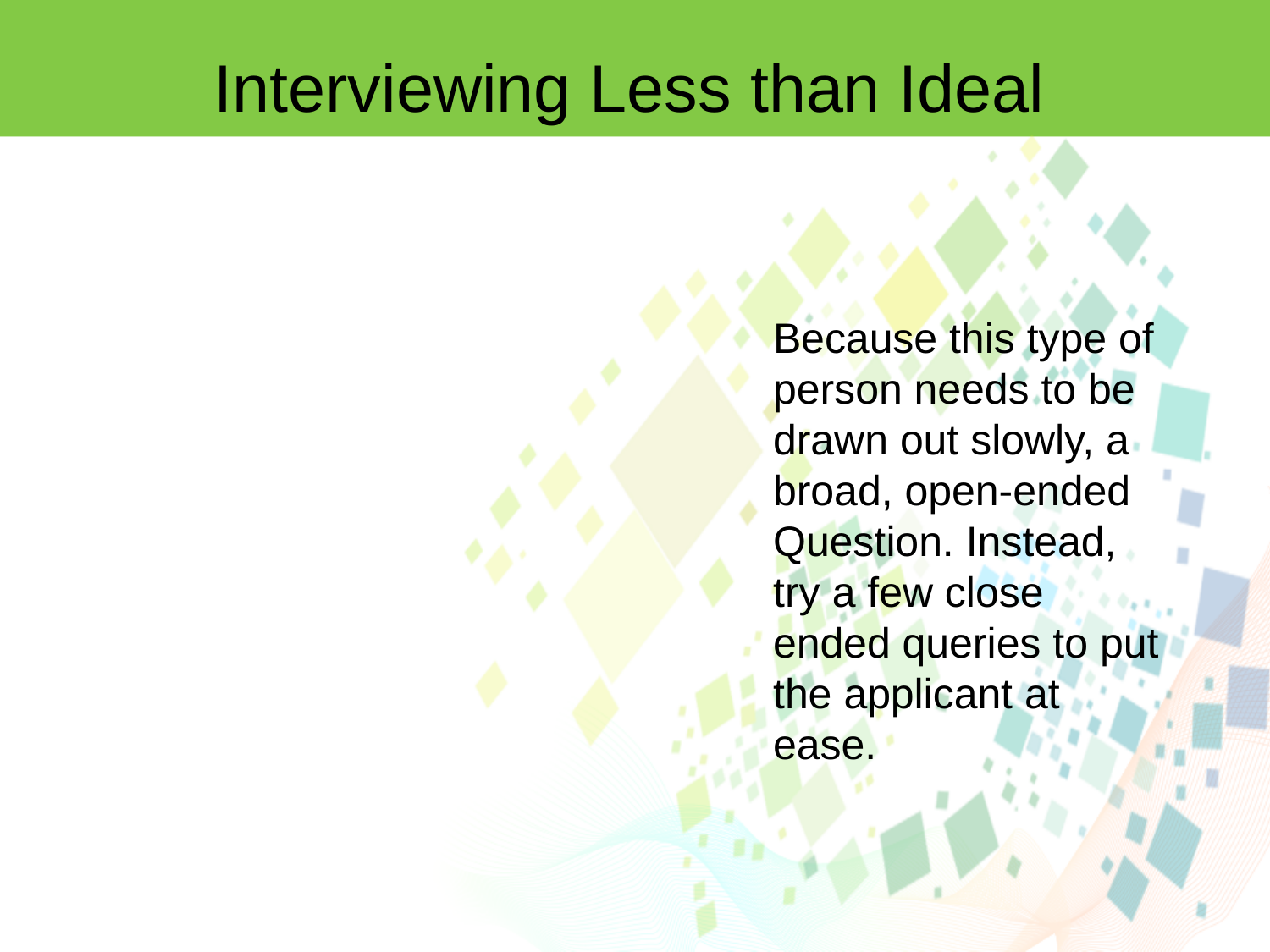

Interviewing Less than Ideal
Because this type of person needs to be drawn out slowly, a broad, open-ended
Question. Instead, try a few close ended queries to put the applicant at ease.